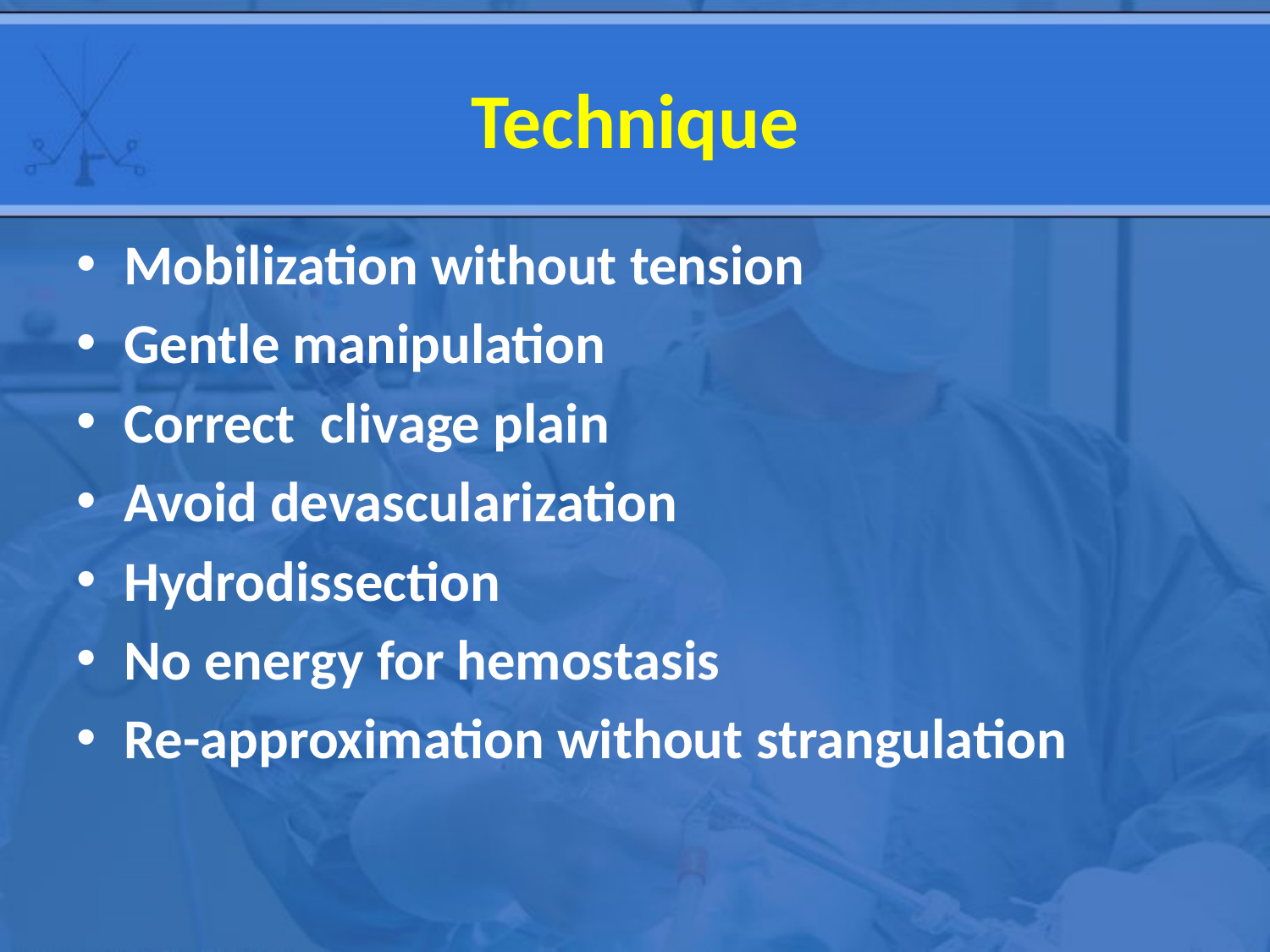

# Technique
Mobilization without tension
Gentle manipulation
Correct  clivage plain
Avoid devascularization
Hydrodissection
No energy for hemostasis
Re-approximation without strangulation